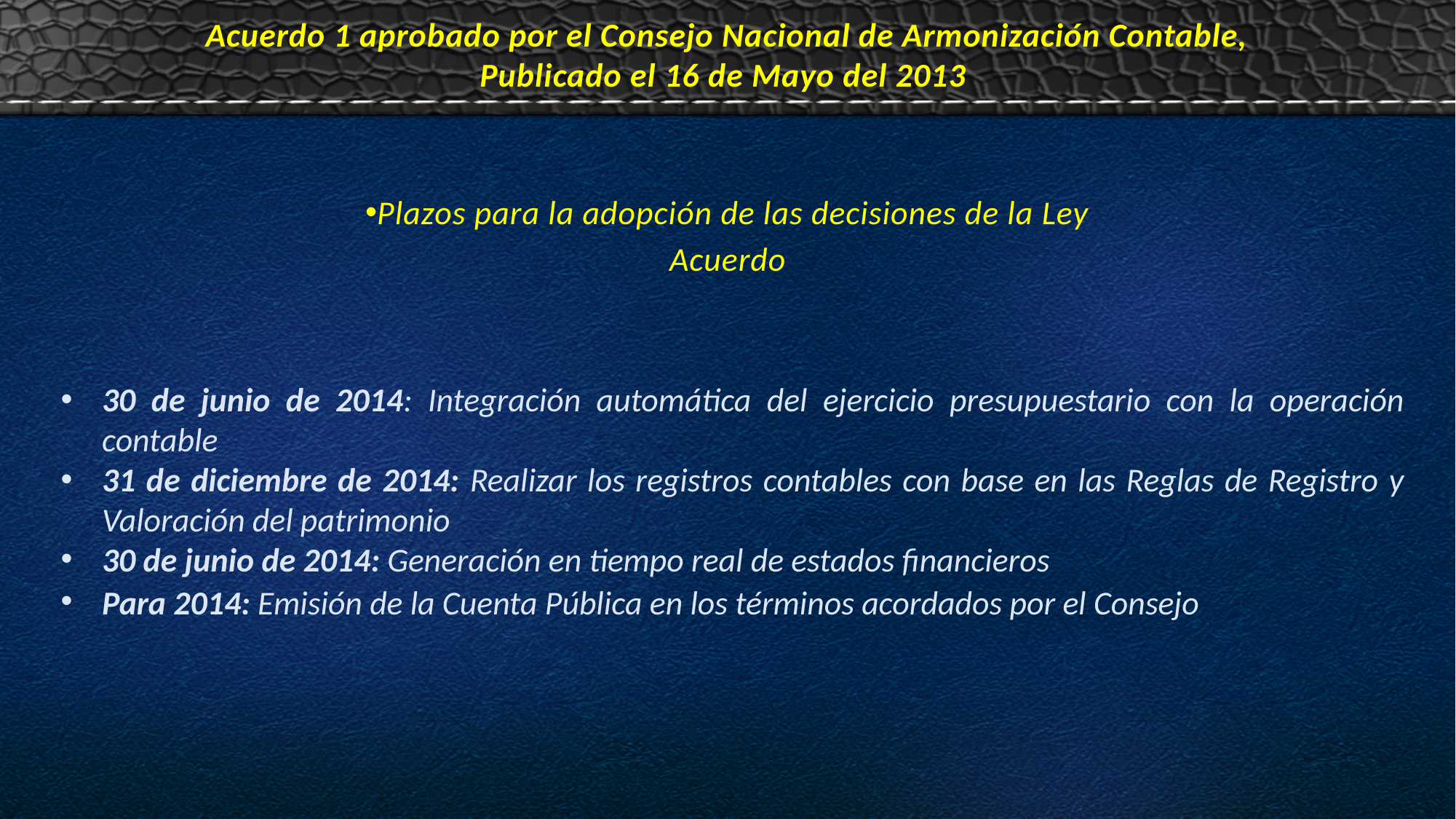

# Acuerdo 1 aprobado por el Consejo Nacional de Armonización Contable, Publicado el 16 de Mayo del 2013
Plazos para la adopción de las decisiones de la Ley
Acuerdo
30 de junio de 2014: Integración automática del ejercicio presupuestario con la operación contable
31 de diciembre de 2014: Realizar los registros contables con base en las Reglas de Registro y Valoración del patrimonio
30 de junio de 2014: Generación en tiempo real de estados financieros
Para 2014: Emisión de la Cuenta Pública en los términos acordados por el Consejo